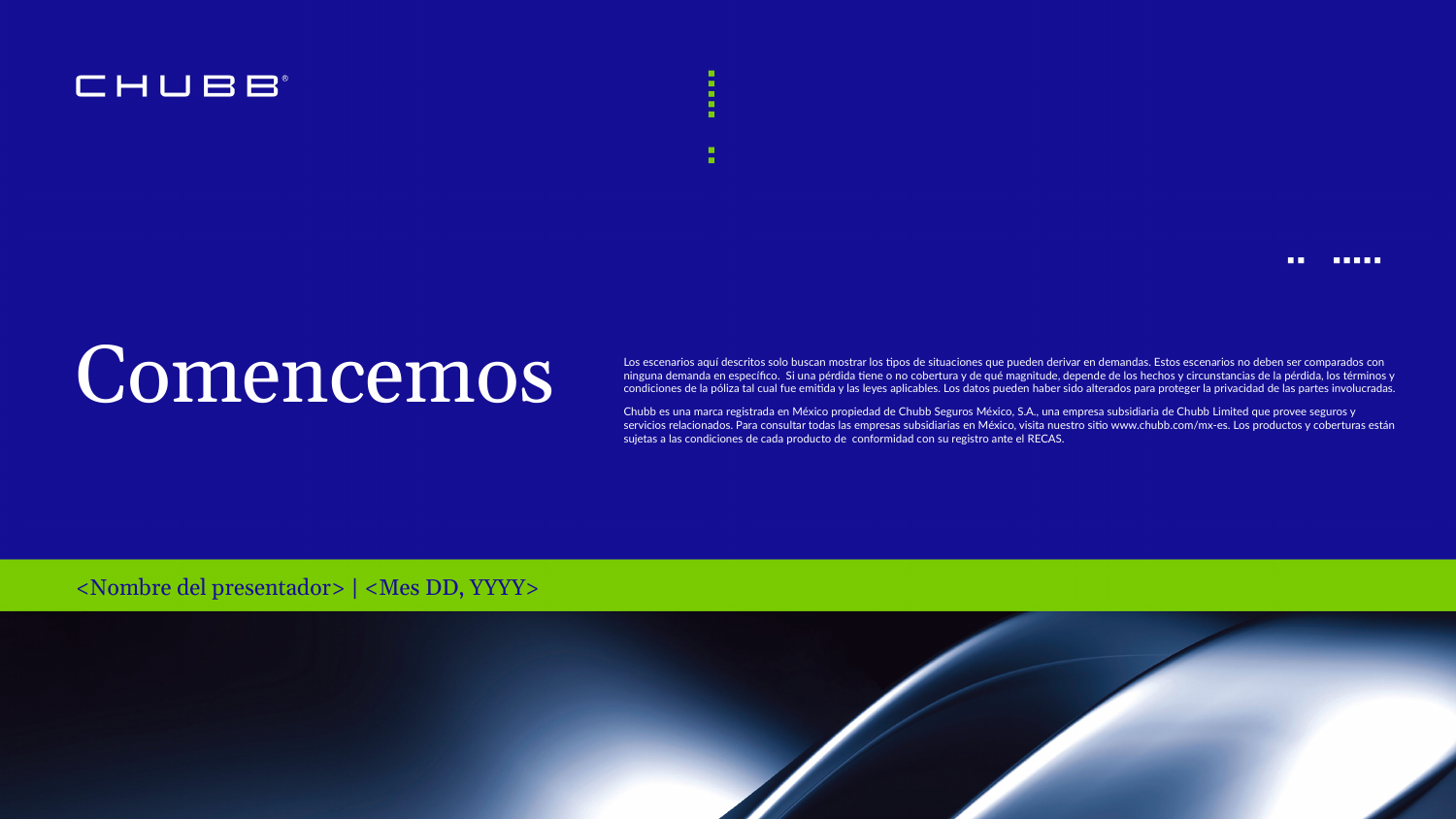

Comencemos

Los escenarios aquí descritos solo buscan mostrar los tipos de situaciones que pueden derivar en demandas. Estos escenarios no deben ser comparados con ninguna demanda en específico.  Si una pérdida tiene o no cobertura y de qué magnitude, depende de los hechos y circunstancias de la pérdida, los términos y condiciones de la póliza tal cual fue emitida y las leyes aplicables. Los datos pueden haber sido alterados para proteger la privacidad de las partes involucradas.
Chubb es una marca registrada en México propiedad de Chubb Seguros México, S.A., una empresa subsidiaria de Chubb Limited que provee seguros y servicios relacionados. Para consultar todas las empresas subsidiarias en México, visita nuestro sitio www.chubb.com/mx-es. Los productos y coberturas están sujetas a las condiciones de cada producto de  conformidad con su registro ante el RECAS.
<Nombre del presentador> | <Mes DD, YYYY>